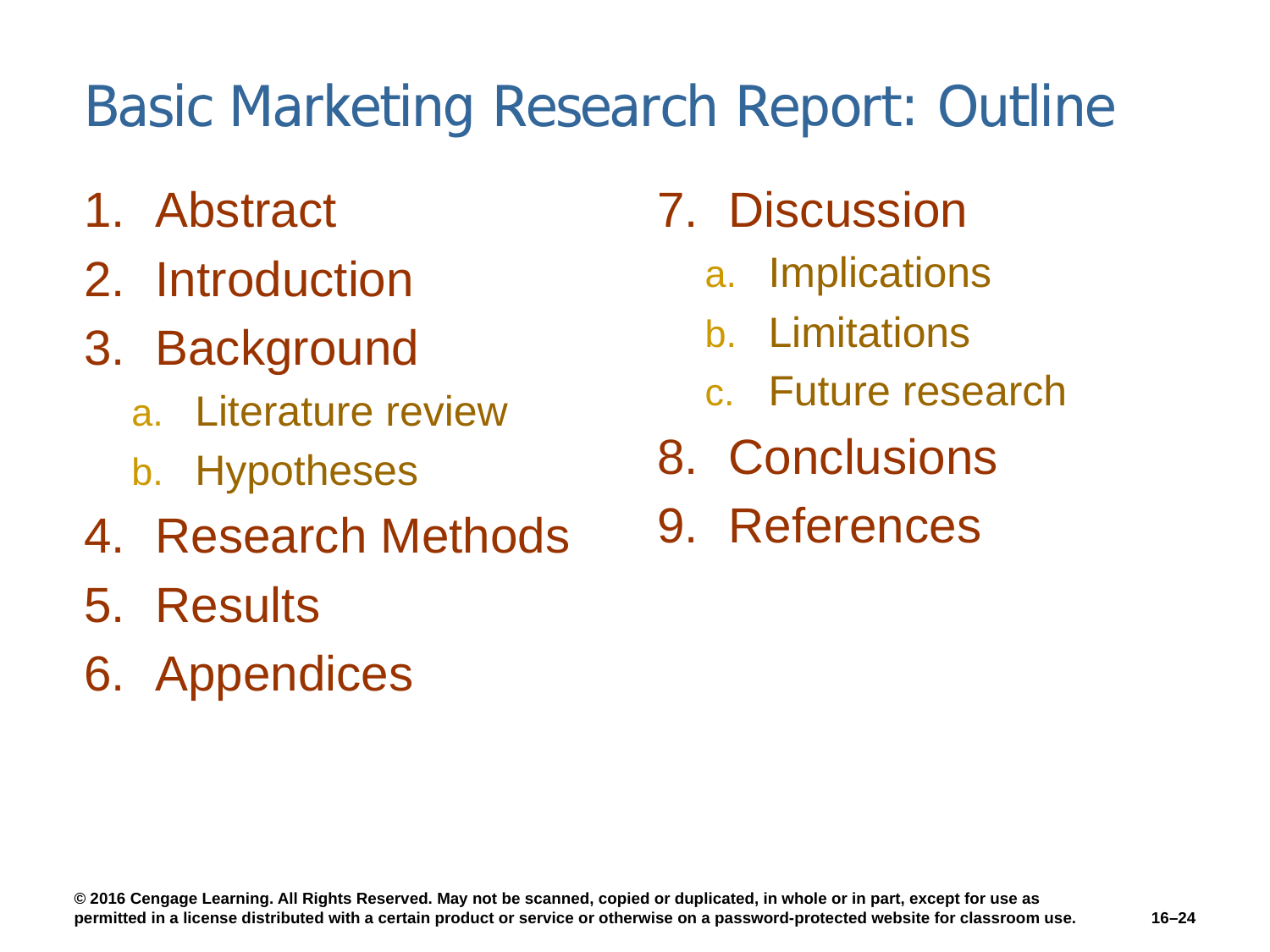

# Basic Marketing Research Report: Outline
Abstract
Introduction
Background
Literature review
Hypotheses
Research Methods
Results
Appendices
Discussion
Implications
Limitations
Future research
Conclusions
References

16–24
© 2016 Cengage Learning. All Rights Reserved. May not be scanned, copied or duplicated, in whole or in part, except for use as permitted in a license distributed with a certain product or service or otherwise on a password-protected website for classroom use.